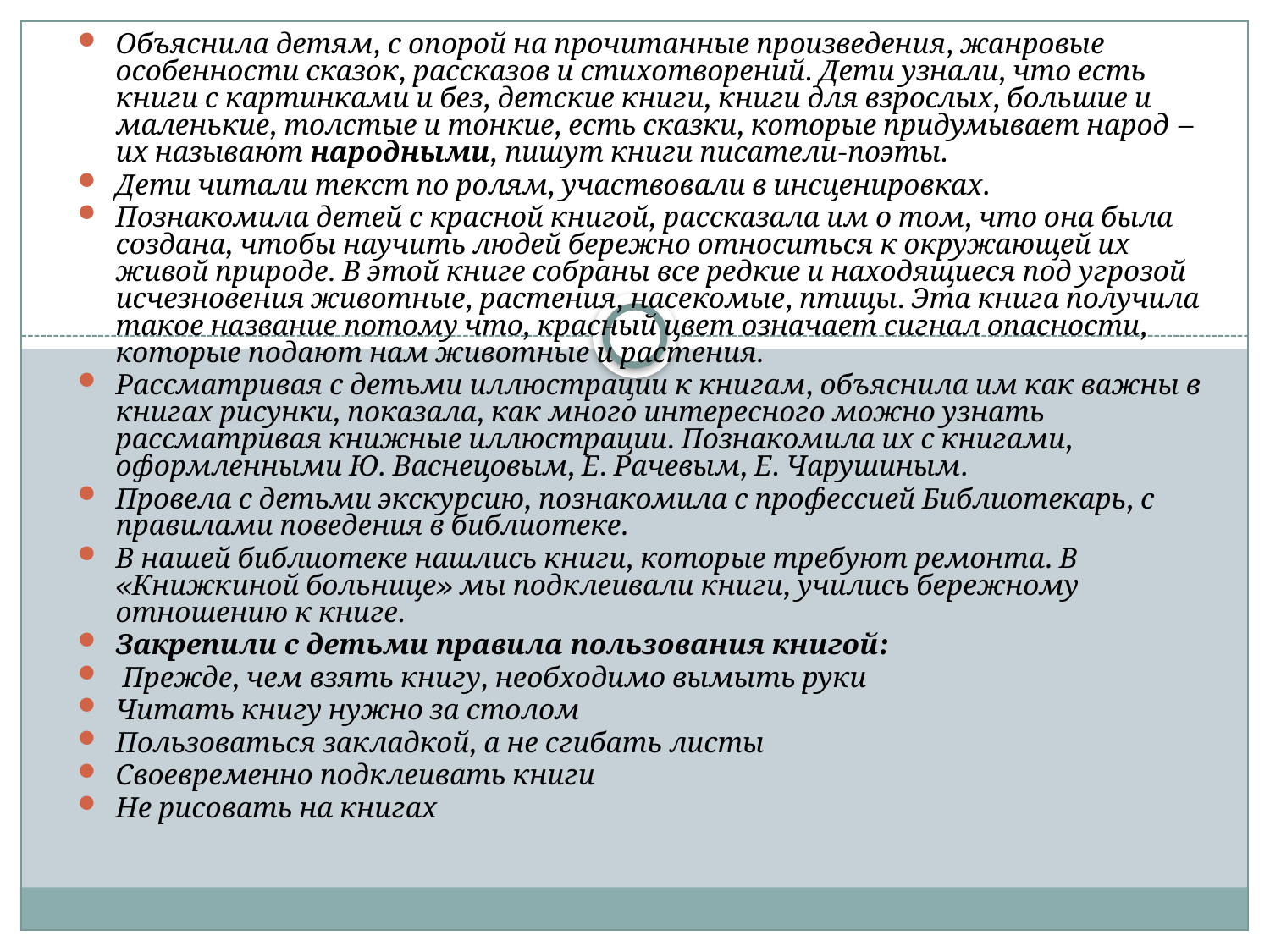

Объяснила детям, с опорой на прочитанные произведения, жанровые особенности сказок, рассказов и стихотворений. Дети узнали, что есть книги с картинками и без, детские книги, книги для взрослых, большие и маленькие, толстые и тонкие, есть сказки, которые придумывает народ – их называют народными, пишут книги писатели-поэты.
Дети читали текст по ролям, участвовали в инсценировках.
Познакомила детей с красной книгой, рассказала им о том, что она была создана, чтобы научить людей бережно относиться к окружающей их живой природе. В этой книге собраны все редкие и находящиеся под угрозой исчезновения животные, растения, насекомые, птицы. Эта книга получила такое название потому что, красный цвет означает сигнал опасности, которые подают нам животные и растения.
Рассматривая с детьми иллюстрации к книгам, объяснила им как важны в книгах рисунки, показала, как много интересного можно узнать рассматривая книжные иллюстрации. Познакомила их с книгами, оформленными Ю. Васнецовым, Е. Рачевым, Е. Чарушиным.
Провела с детьми экскурсию, познакомила с профессией Библиотекарь, с правилами поведения в библиотеке.
В нашей библиотеке нашлись книги, которые требуют ремонта. В «Книжкиной больнице» мы подклеивали книги, учились бережному отношению к книге.
Закрепили с детьми правила пользования книгой:
 Прежде, чем взять книгу, необходимо вымыть руки
Читать книгу нужно за столом
Пользоваться закладкой, а не сгибать листы
Своевременно подклеивать книги
Не рисовать на книгах